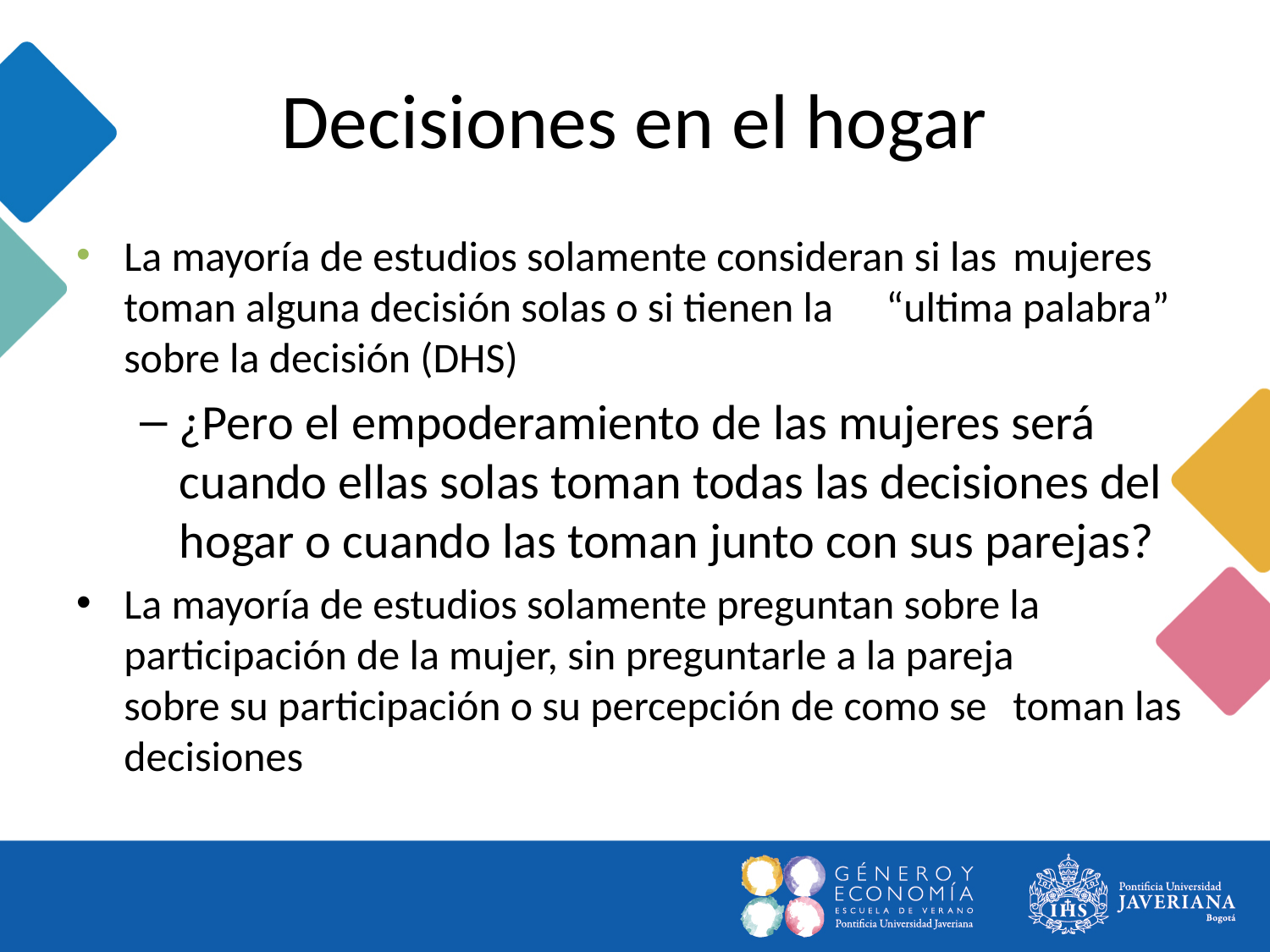

# Decisiones en el hogar
La mayoría de estudios solamente consideran si las 	mujeres toman alguna decisión solas o si tienen la 	“ultima palabra” sobre la decisión (DHS)
¿Pero el empoderamiento de las mujeres será cuando ellas solas toman todas las decisiones del hogar o cuando las toman junto con sus parejas?
La mayoría de estudios solamente preguntan sobre la   	participación de la mujer, sin preguntarle a la pareja 	sobre su participación o su percepción de como se 	toman las decisiones